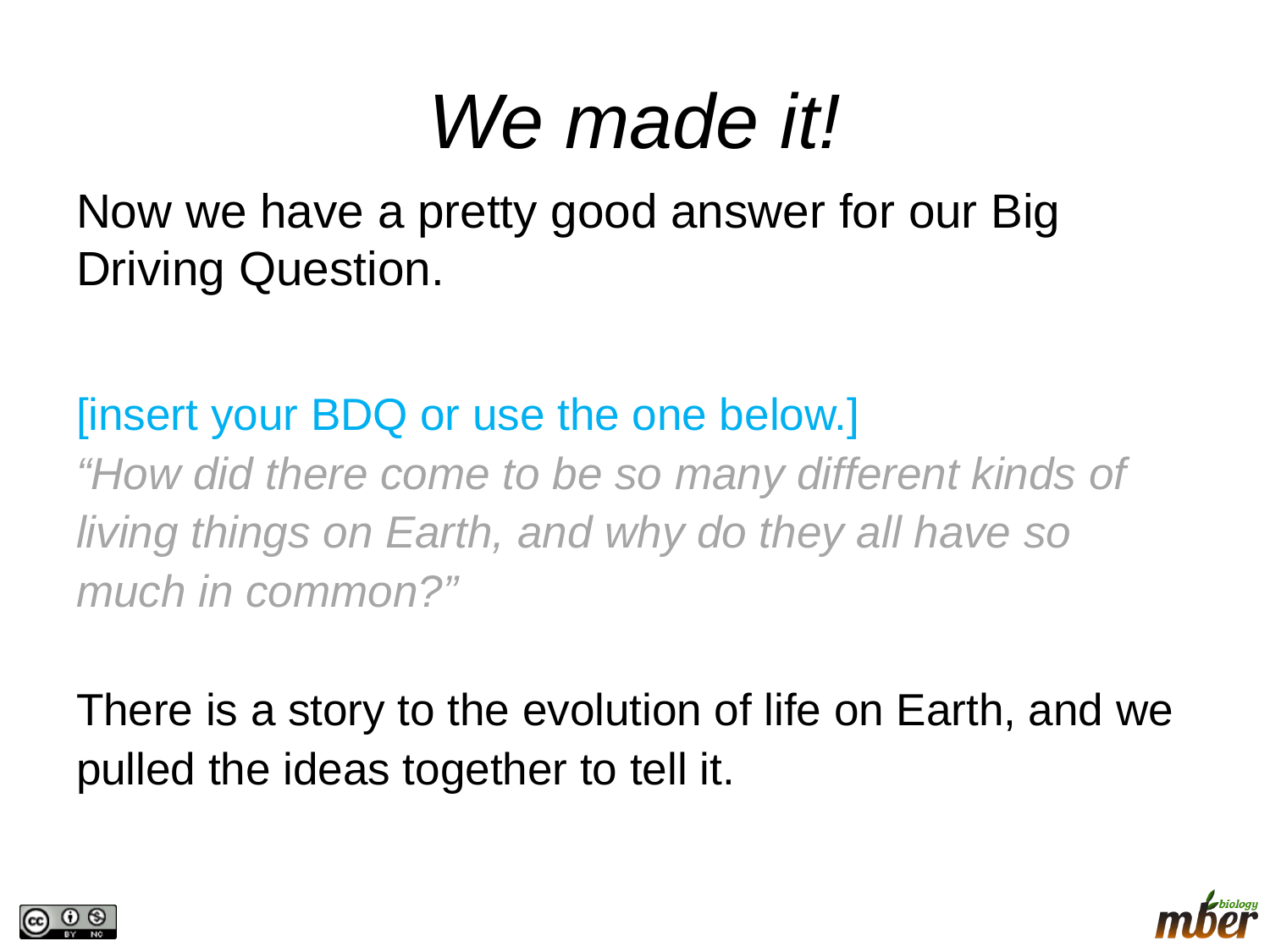

# We made it!
Now we have a pretty good answer for our Big Driving Question.

[insert your BDQ or use the one below.]
“How did there come to be so many different kinds of living things on Earth, and why do they all have so much in common?”

There is a story to the evolution of life on Earth, and we pulled the ideas together to tell it.